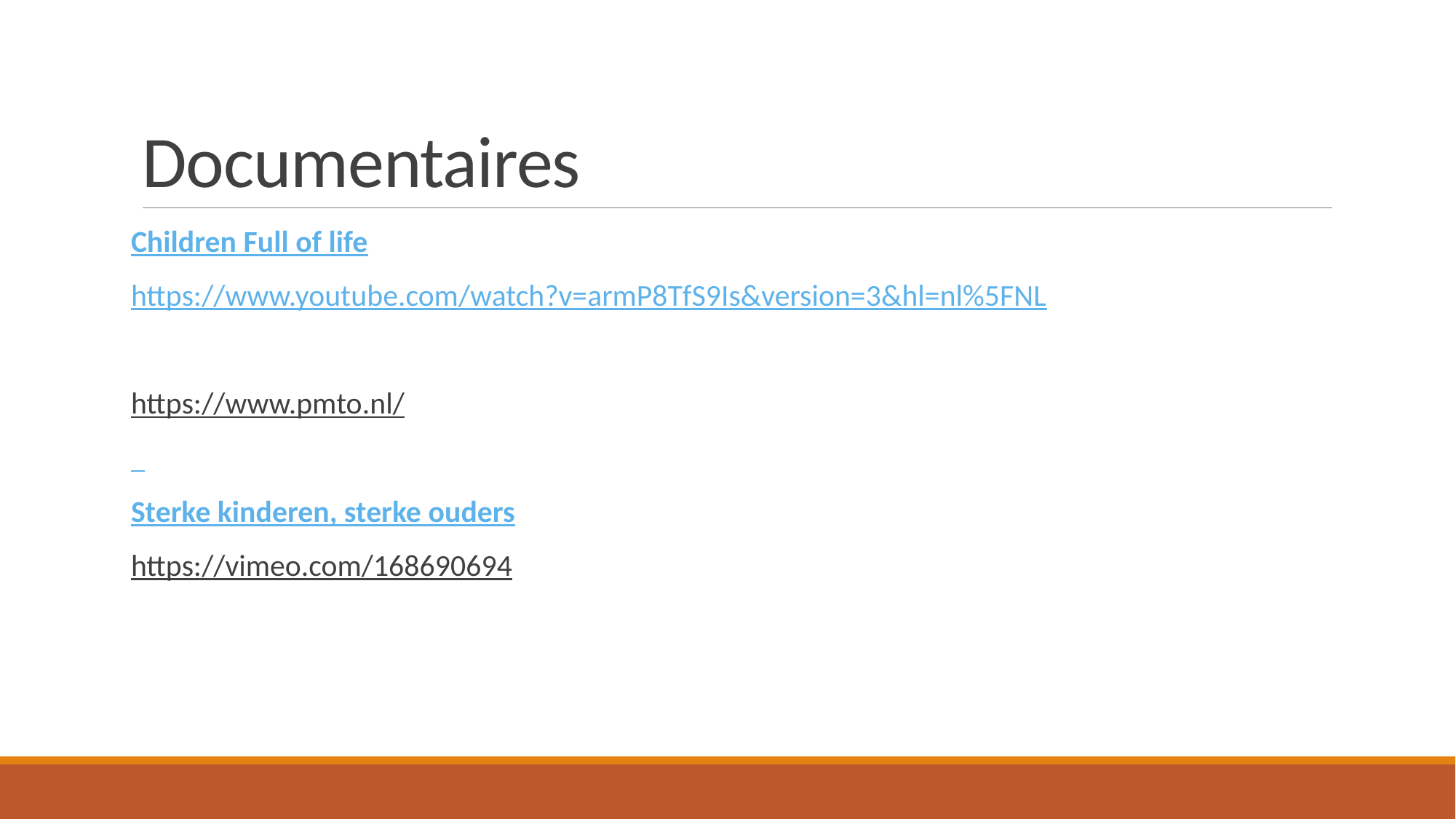

# Documentaires
Children Full of life
https://www.youtube.com/watch?v=armP8TfS9Is&version=3&hl=nl%5FNL

https://www.pmto.nl/

Sterke kinderen, sterke ouders
https://vimeo.com/168690694